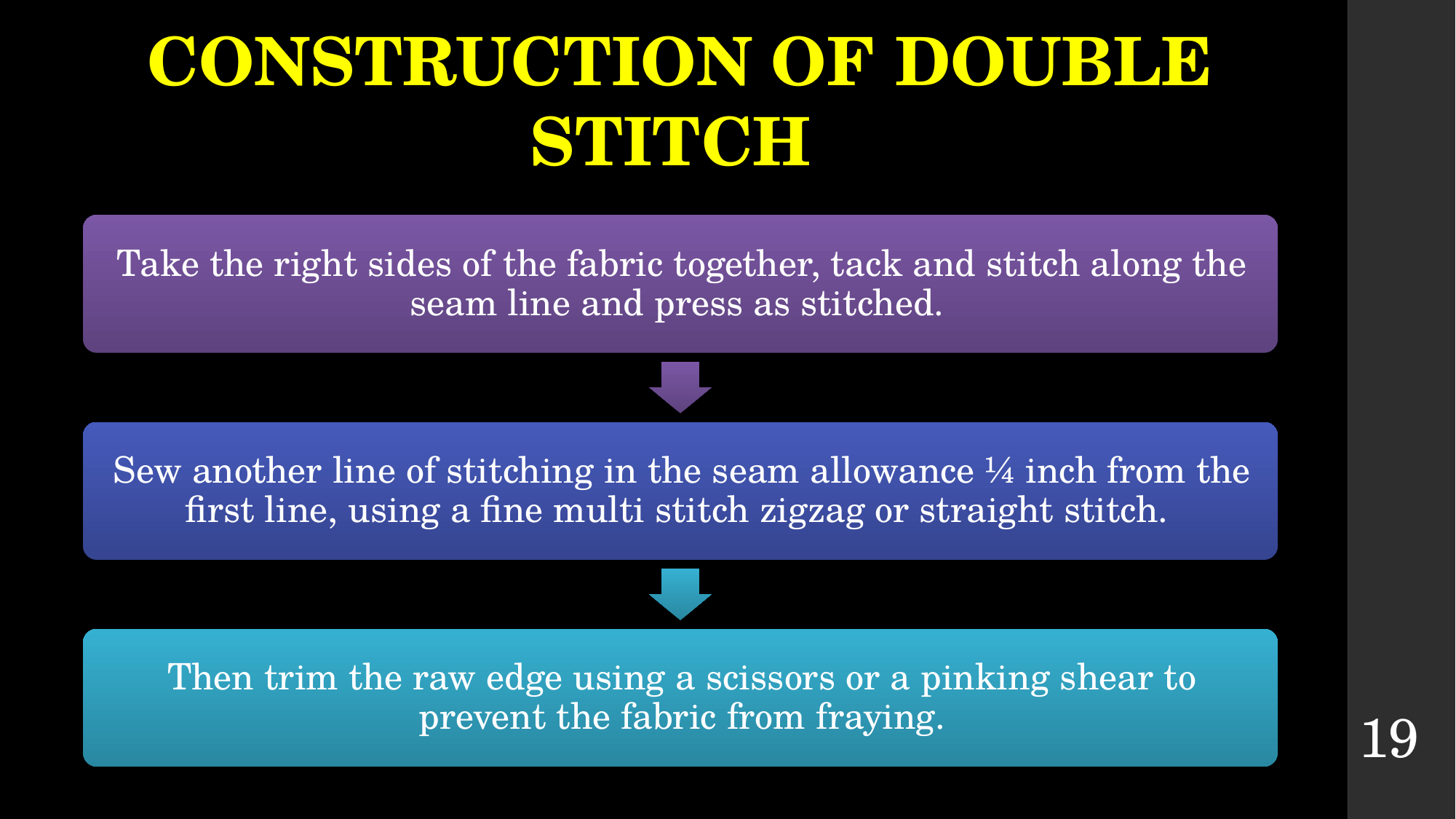

# CONSTRUCTION OF DOUBLE STITCH
Take the right sides of the fabric together, tack and stitch along the seam line and press as stitched.

Sew another line of stitching in the seam allowance ¼ inch from the first line, using a fine multi stitch zigzag or straight stitch.

Then trim the raw edge using a scissors or a pinking shear to prevent the fabric from fraying.
19